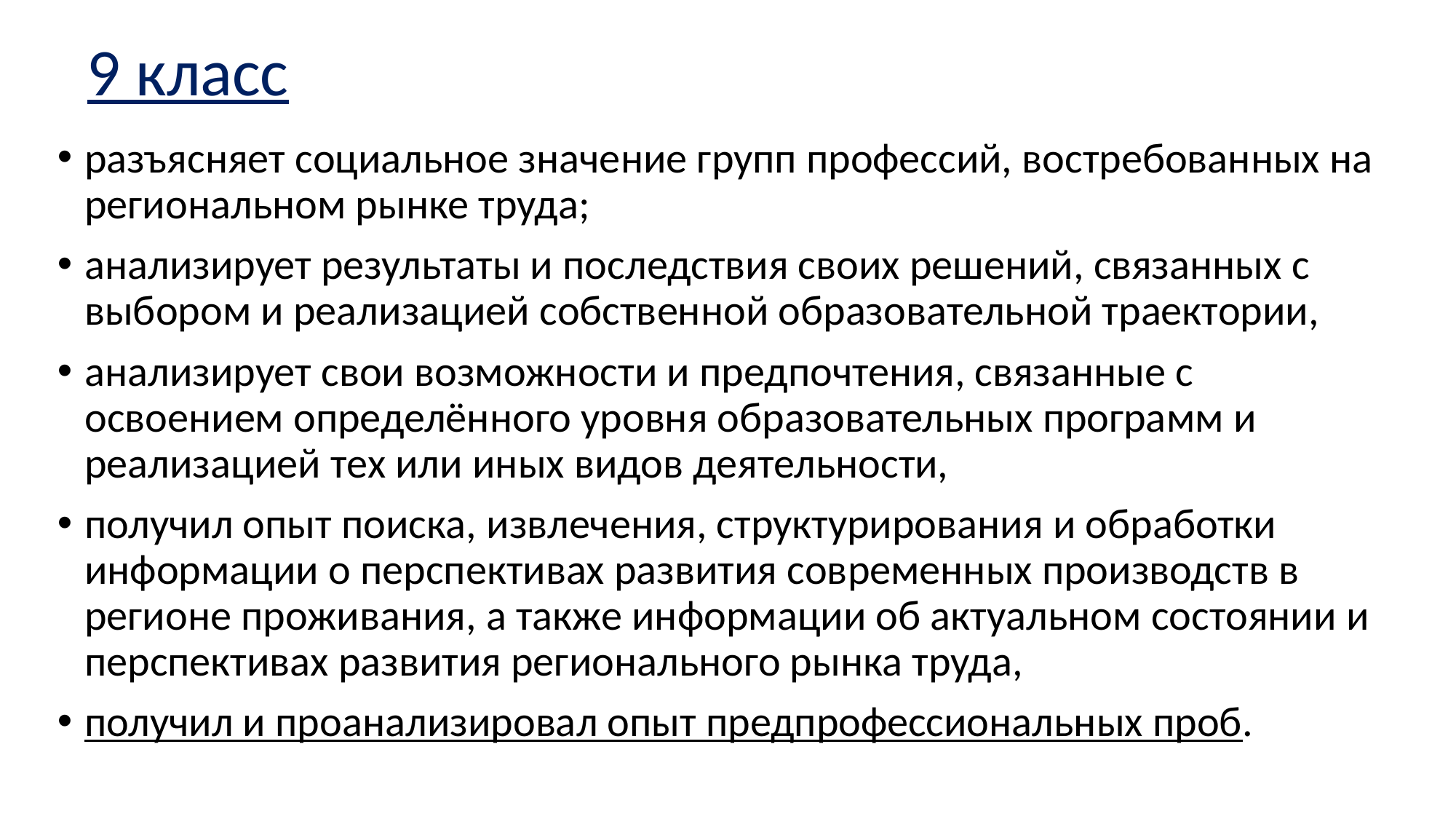

# 9 класс
разъясняет социальное значение групп профессий, востребованных на региональном рынке труда;
анализирует результаты и последствия своих решений, связанных с выбором и реализацией собственной образовательной траектории,
анализирует свои возможности и предпочтения, связанные с освоением определённого уровня образовательных программ и реализацией тех или иных видов деятельности,
получил опыт поиска, извлечения, структурирования и обработки информации о перспективах развития современных производств в регионе проживания, а также информации об актуальном состоянии и перспективах развития регионального рынка труда,
получил и проанализировал опыт предпрофессиональных проб.